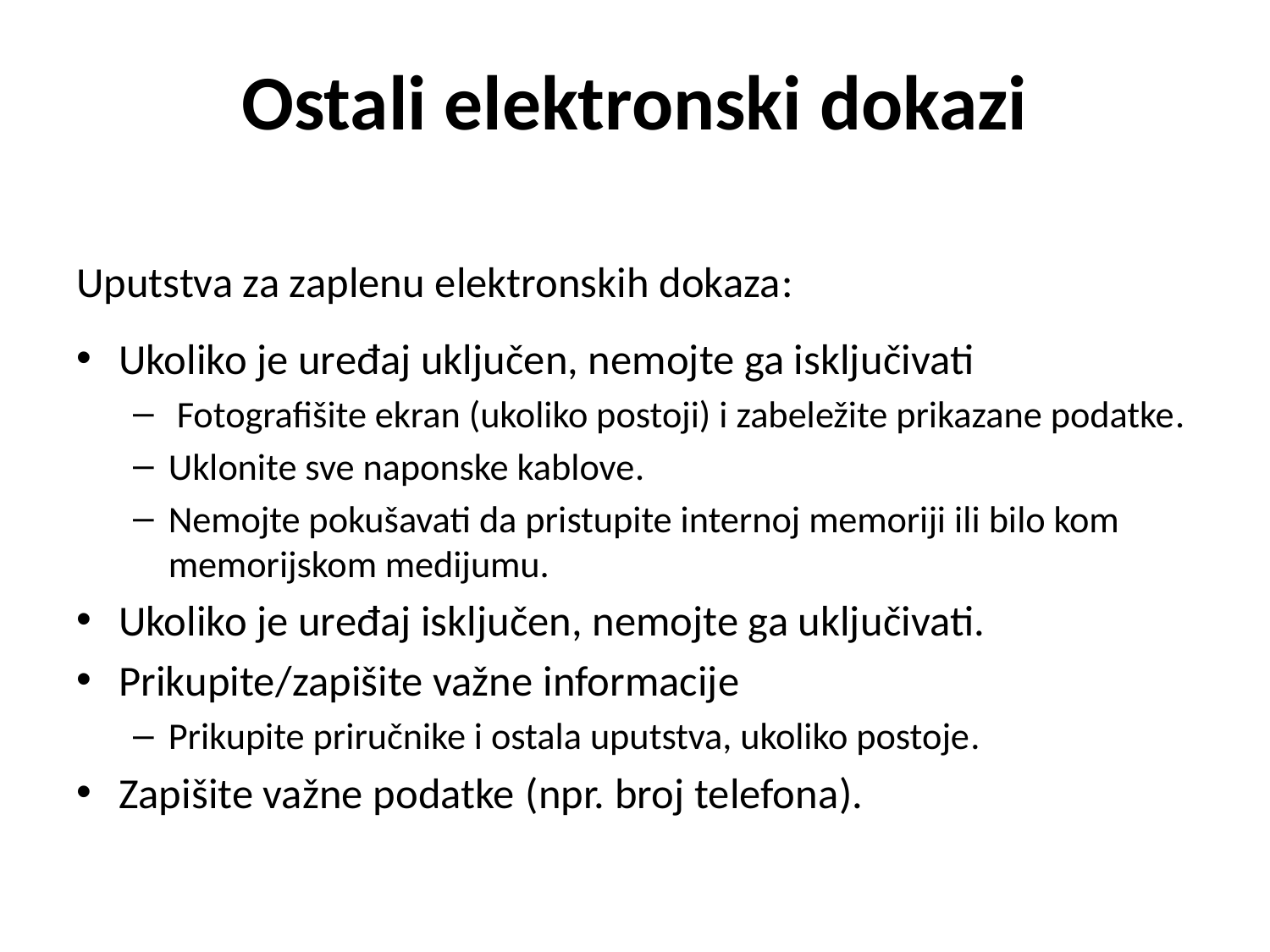

# Ostali elektronski dokazi
Uputstva za zaplenu elektronskih dokaza:
Ukoliko je uređaj uključen, nemojte ga isključivati
 Fotografišite ekran (ukoliko postoji) i zabeležite prikazane podatke.
Uklonite sve naponske kablove.
Nemojte pokušavati da pristupite internoj memoriji ili bilo kom memorijskom medijumu.
Ukoliko je uređaj isključen, nemojte ga uključivati.
Prikupite/zapišite važne informacije
Prikupite priručnike i ostala uputstva, ukoliko postoje.
Zapišite važne podatke (npr. broj telefona).